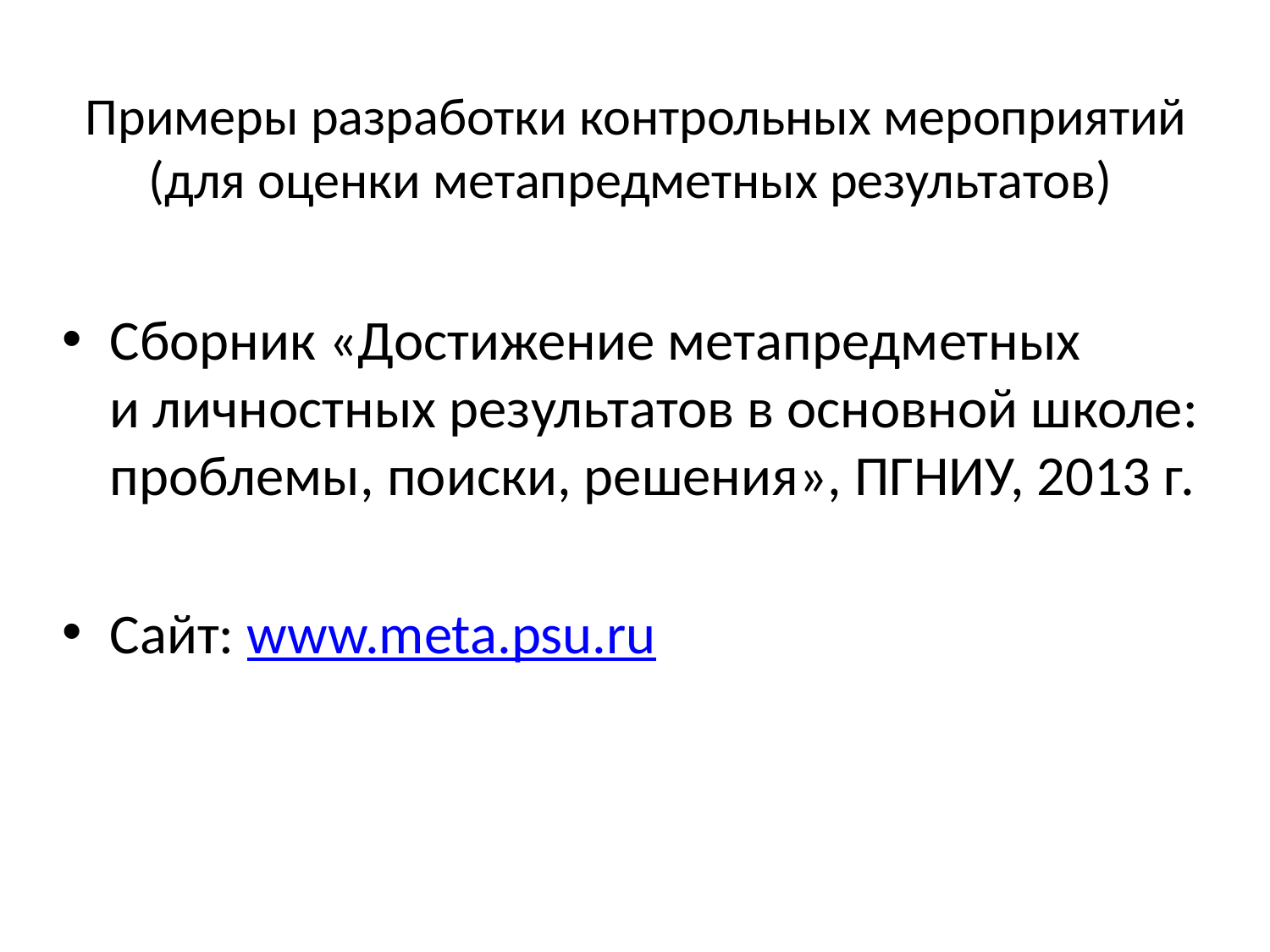

# Примеры разработки контрольных мероприятий (для оценки метапредметных результатов)
Сборник «Достижение метапредметных
и личностных результатов в основной школе:
проблемы, поиски, решения», ПГНИУ, 2013 г.

Сайт: www.meta.psu.ru